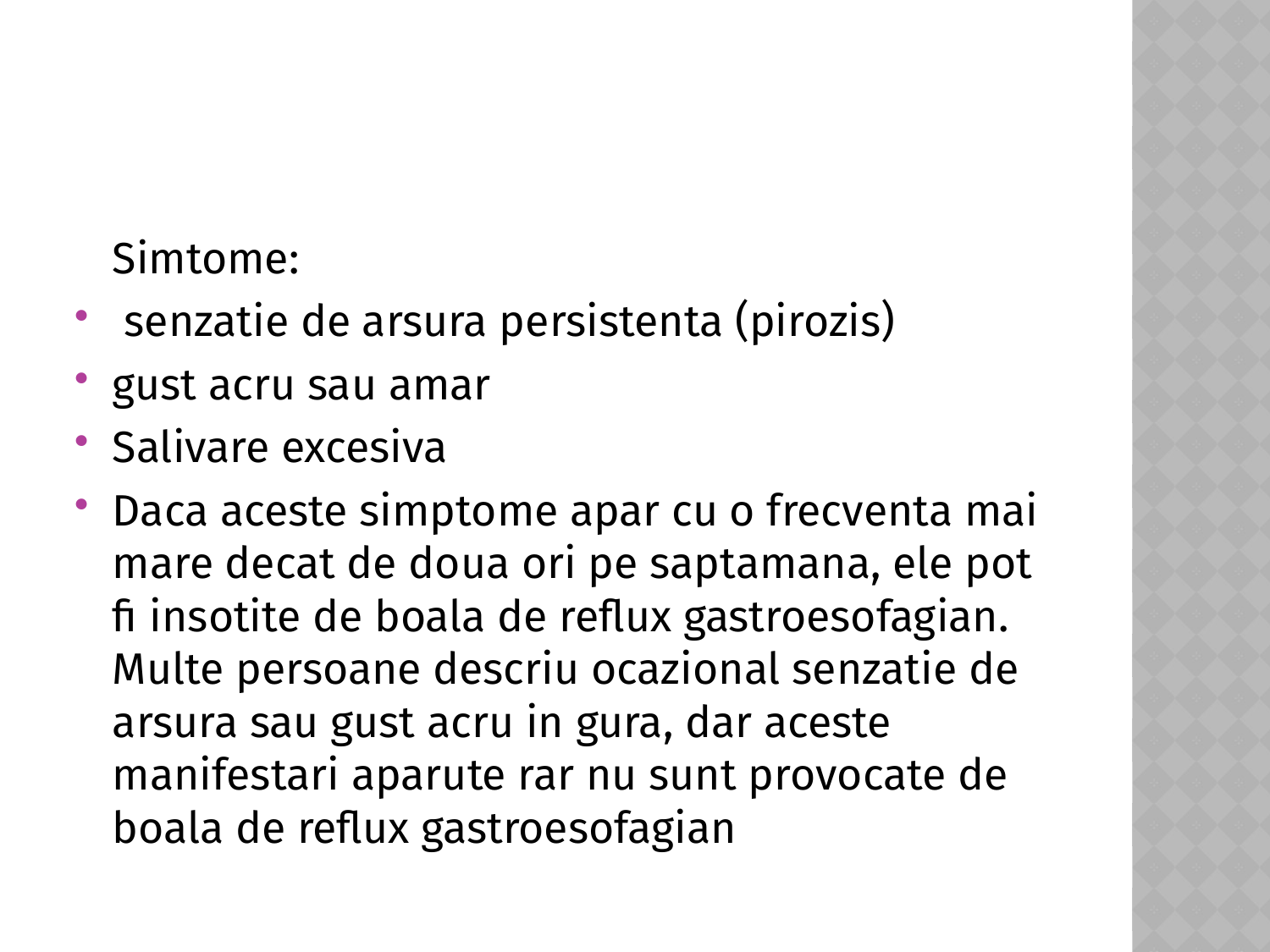

Simtome:
 senzatie de arsura persistenta (pirozis)
gust acru sau amar
Salivare excesiva
Daca aceste simptome apar cu o frecventa mai mare decat de doua ori pe saptamana, ele pot fi insotite de boala de reflux gastroesofagian. Multe persoane descriu ocazional senzatie de arsura sau gust acru in gura, dar aceste manifestari aparute rar nu sunt provocate de boala de reflux gastroesofagian